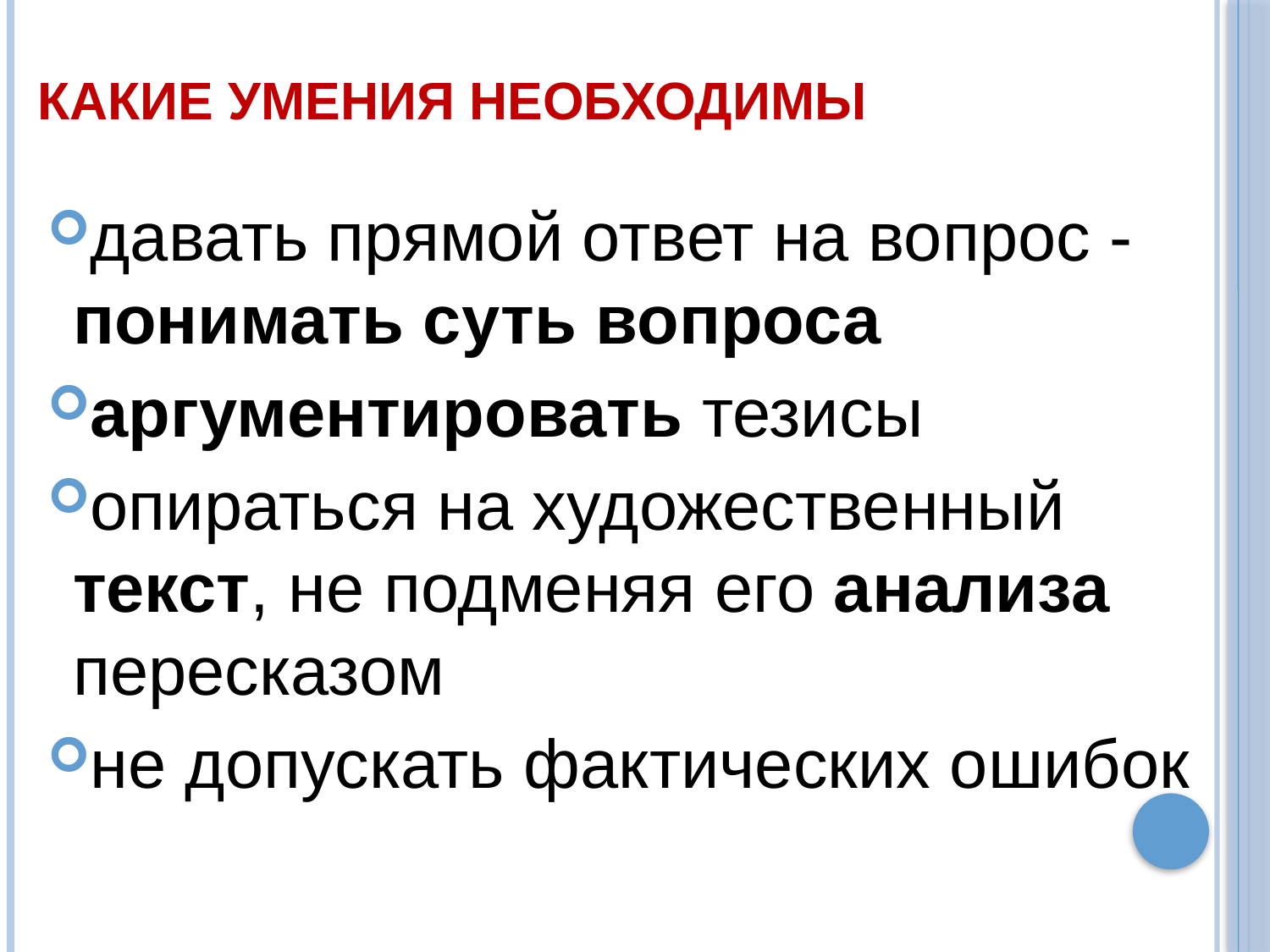

# Какие умения необходимы
давать прямой ответ на вопрос -  понимать суть вопроса
аргументировать тезисы
опираться на художественный текст, не подменяя его анализа пересказом
не допускать фактических ошибок